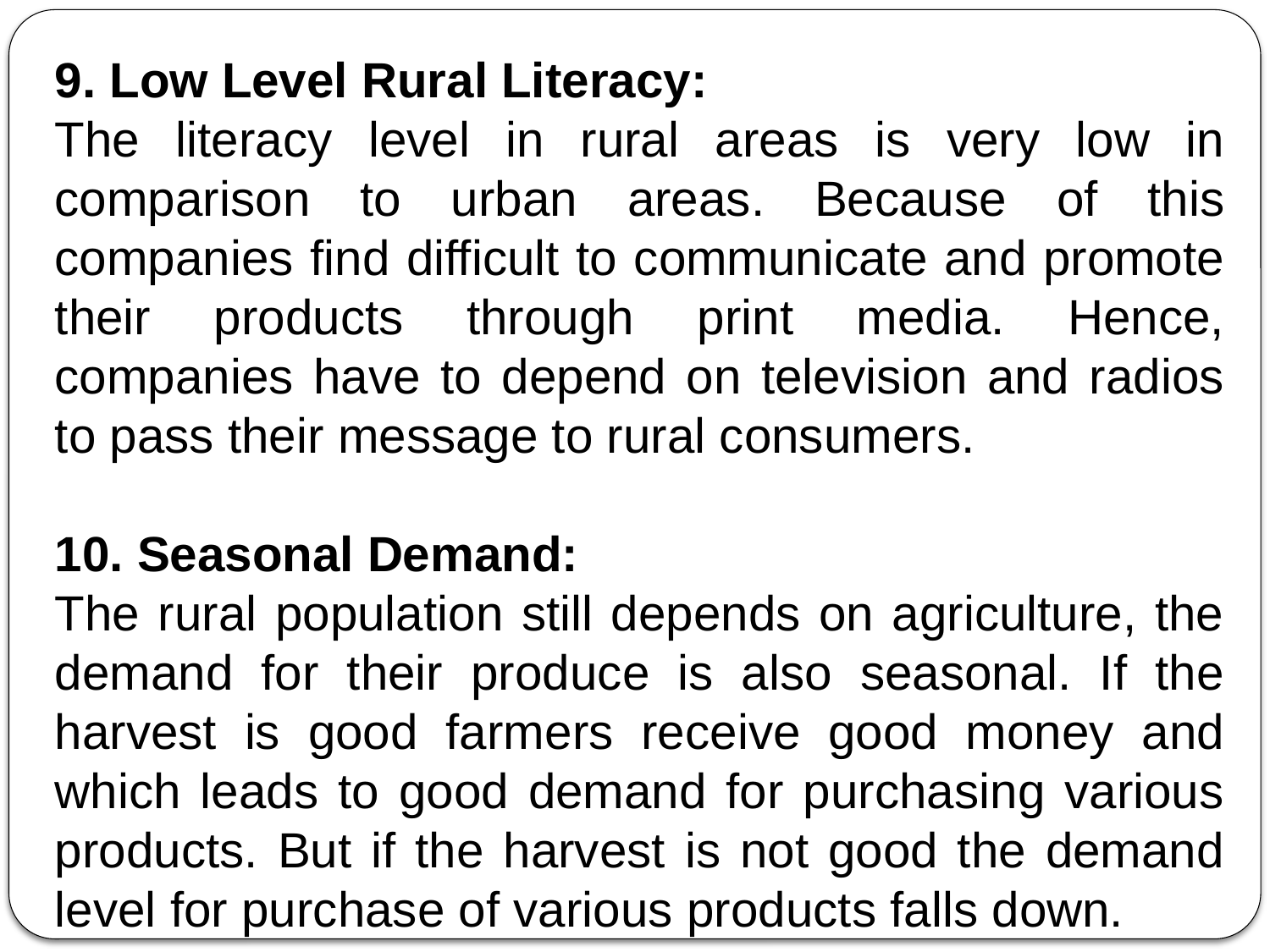

9. Low Level Rural Literacy:
The literacy level in rural areas is very low in comparison to urban areas. Because of this companies find difficult to communicate and promote their products through print media. Hence, companies have to depend on television and radios to pass their message to rural consumers.

10. Seasonal Demand:
The rural population still depends on agriculture, the demand for their produce is also seasonal. If the harvest is good farmers receive good money and which leads to good demand for purchasing various products. But if the harvest is not good the demand level for purchase of various products falls down.